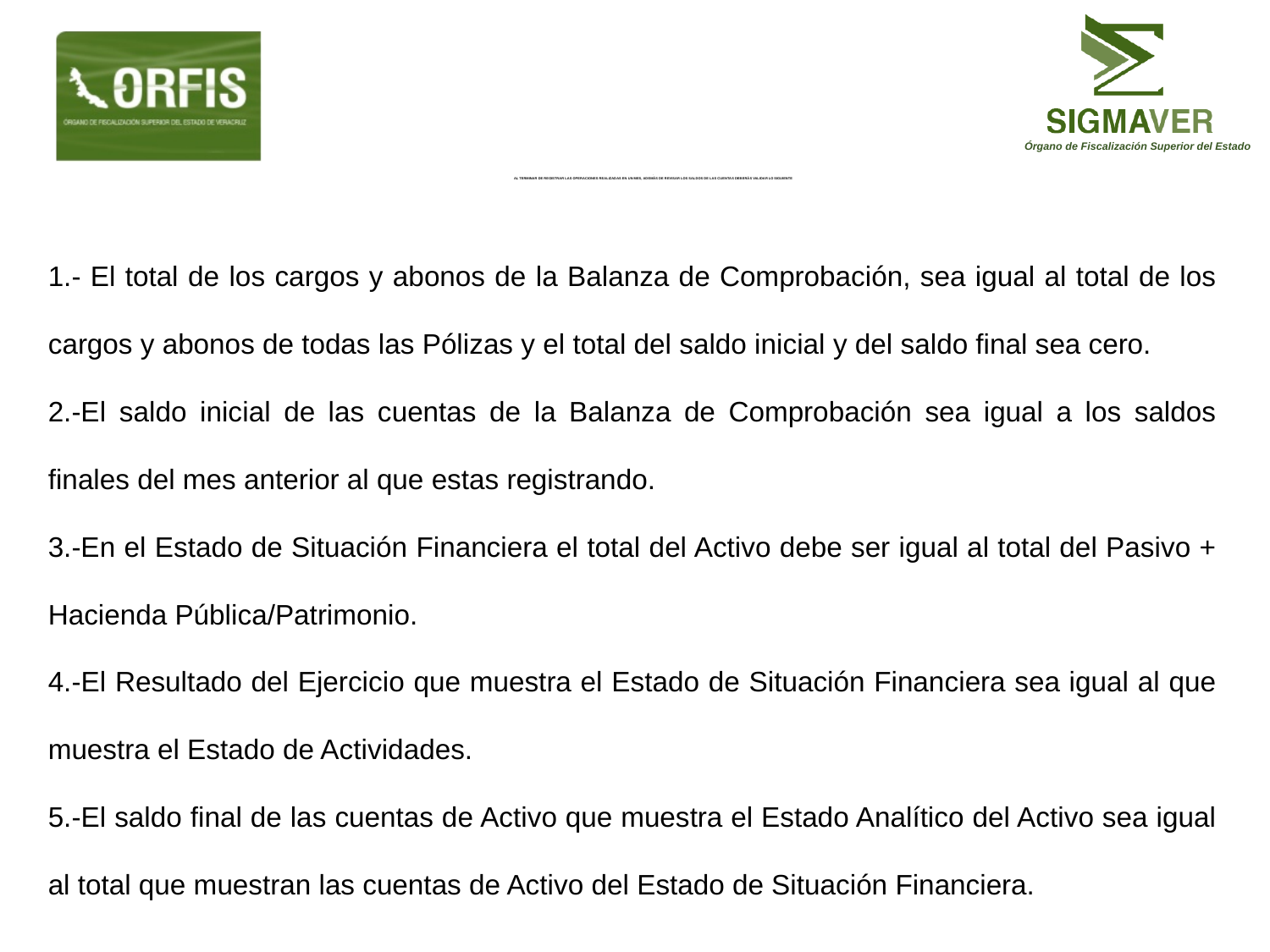

# . AL TERMINAR DE REGISTRAR LAS OPERACIONES REALIZADAS EN UN MES, ADEMÁS DE REVISAR LOS SALDOS DE LAS CUENTAS DEBERÁS VALIDAR LO SIGUIENTE
1.- El total de los cargos y abonos de la Balanza de Comprobación, sea igual al total de los cargos y abonos de todas las Pólizas y el total del saldo inicial y del saldo final sea cero.
2.-El saldo inicial de las cuentas de la Balanza de Comprobación sea igual a los saldos finales del mes anterior al que estas registrando.
3.-En el Estado de Situación Financiera el total del Activo debe ser igual al total del Pasivo + Hacienda Pública/Patrimonio.
4.-El Resultado del Ejercicio que muestra el Estado de Situación Financiera sea igual al que muestra el Estado de Actividades.
5.-El saldo final de las cuentas de Activo que muestra el Estado Analítico del Activo sea igual al total que muestran las cuentas de Activo del Estado de Situación Financiera.